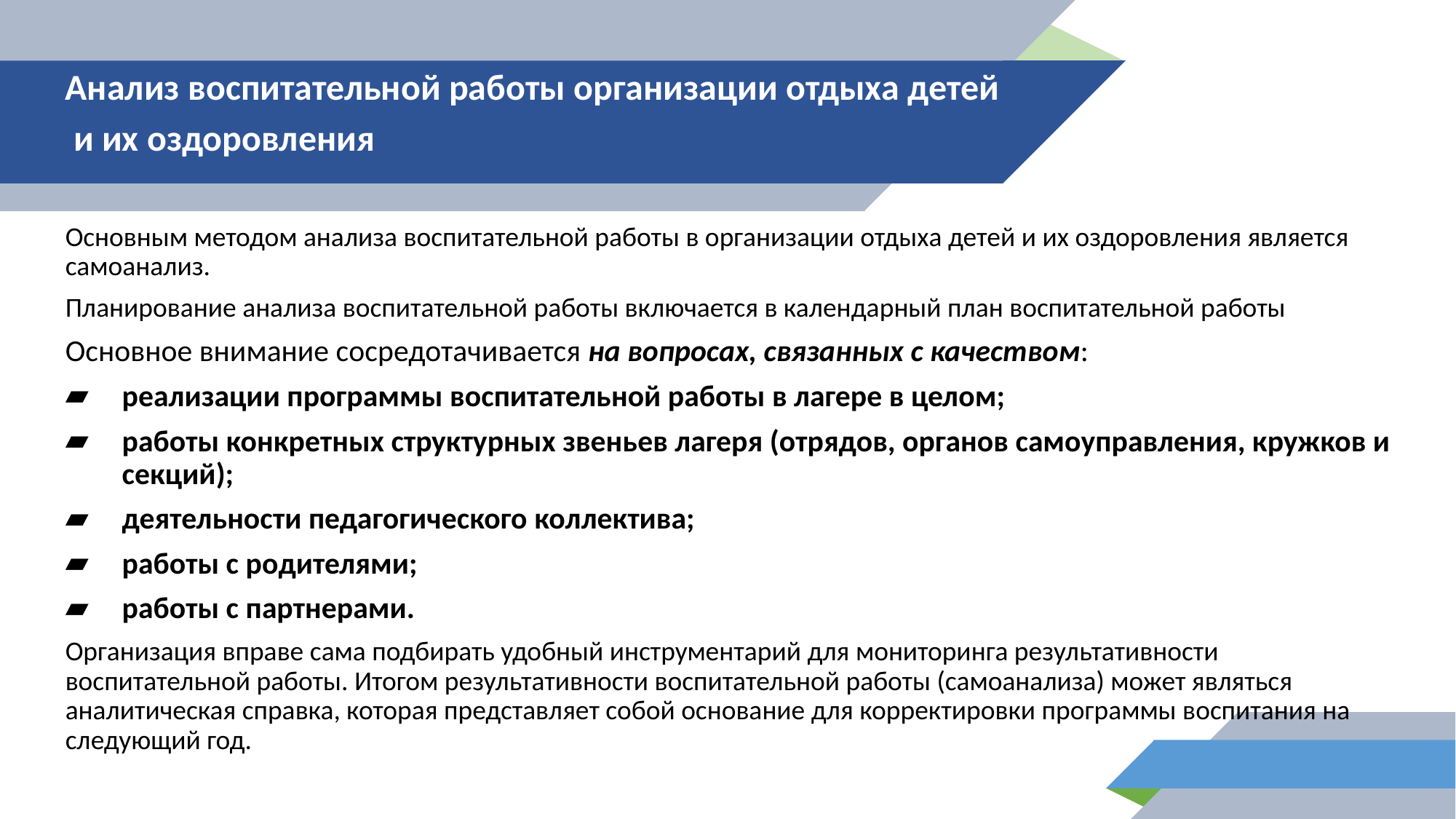

Анализ воспитательной работы организации отдыха детей
 и их оздоровления

Основным методом анализа воспитательной работы в организации отдыха детей и их оздоровления является самоанализ.
Планирование анализа воспитательной работы включается в календарный план воспитательной работы
Основное внимание сосредотачивается на вопросах, связанных с качеством:
реализации программы воспитательной работы в лагере в целом;
работы конкретных структурных звеньев лагеря (отрядов, органов самоуправления, кружков и секций);
деятельности педагогического коллектива;
работы с родителями;
работы с партнерами.
Организация вправе сама подбирать удобный инструментарий для мониторинга результативности воспитательной работы. Итогом результативности воспитательной работы (самоанализа) может являться аналитическая справка, которая представляет собой основание для корректировки программы воспитания на следующий год.